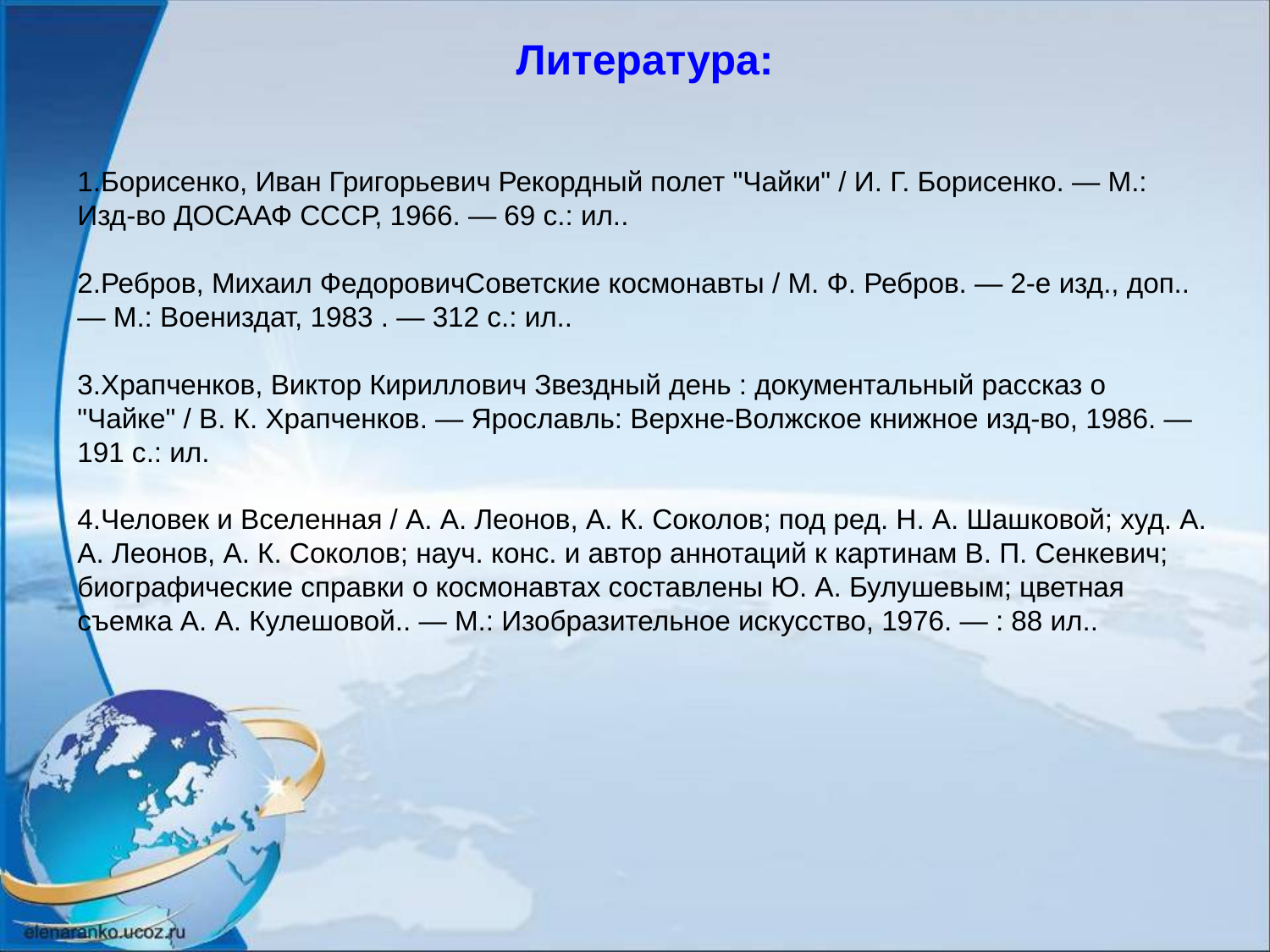

Литература:

1.Борисенко, Иван Григорьевич Рекордный полет "Чайки" / И. Г. Борисенко. — М.: Изд-во ДОСААФ СССР, 1966. — 69 с.: ил..

2.Ребров, Михаил ФедоровичСоветские космонавты / М. Ф. Ребров. — 2-е изд., доп.. — М.: Воениздат, 1983 . — 312 с.: ил..

3.Храпченков, Виктор Кириллович Звездный день : документальный рассказ о "Чайке" / В. К. Храпченков. — Ярославль: Верхне-Волжское книжное изд-во, 1986. — 191 с.: ил.

4.Человек и Вселенная / А. А. Леонов, А. К. Соколов; под ред. Н. А. Шашковой; худ. А. А. Леонов, А. К. Соколов; науч. конс. и автор аннотаций к картинам В. П. Сенкевич; биографические справки о космонавтах составлены Ю. А. Булушевым; цветная съемка А. А. Кулешовой.. — М.: Изобразительное искусство, 1976. — : 88 ил..